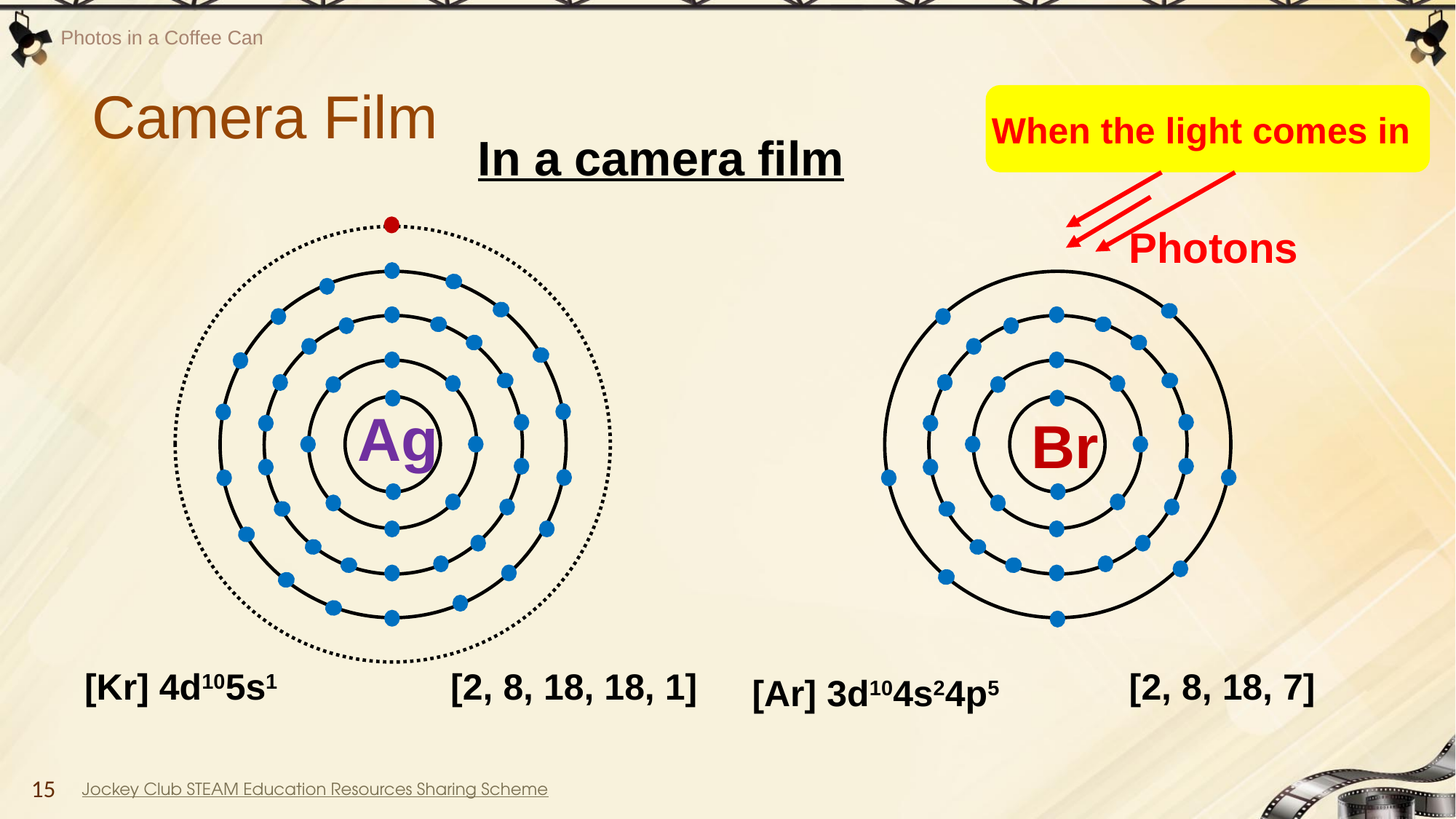

# Camera Film

When the light comes in
In a camera film
Photons

Ag

Br

[Kr] 4d105s1
[2, 8, 18, 18, 1]
[2, 8, 18, 7]
[Ar] 3d104s24p5